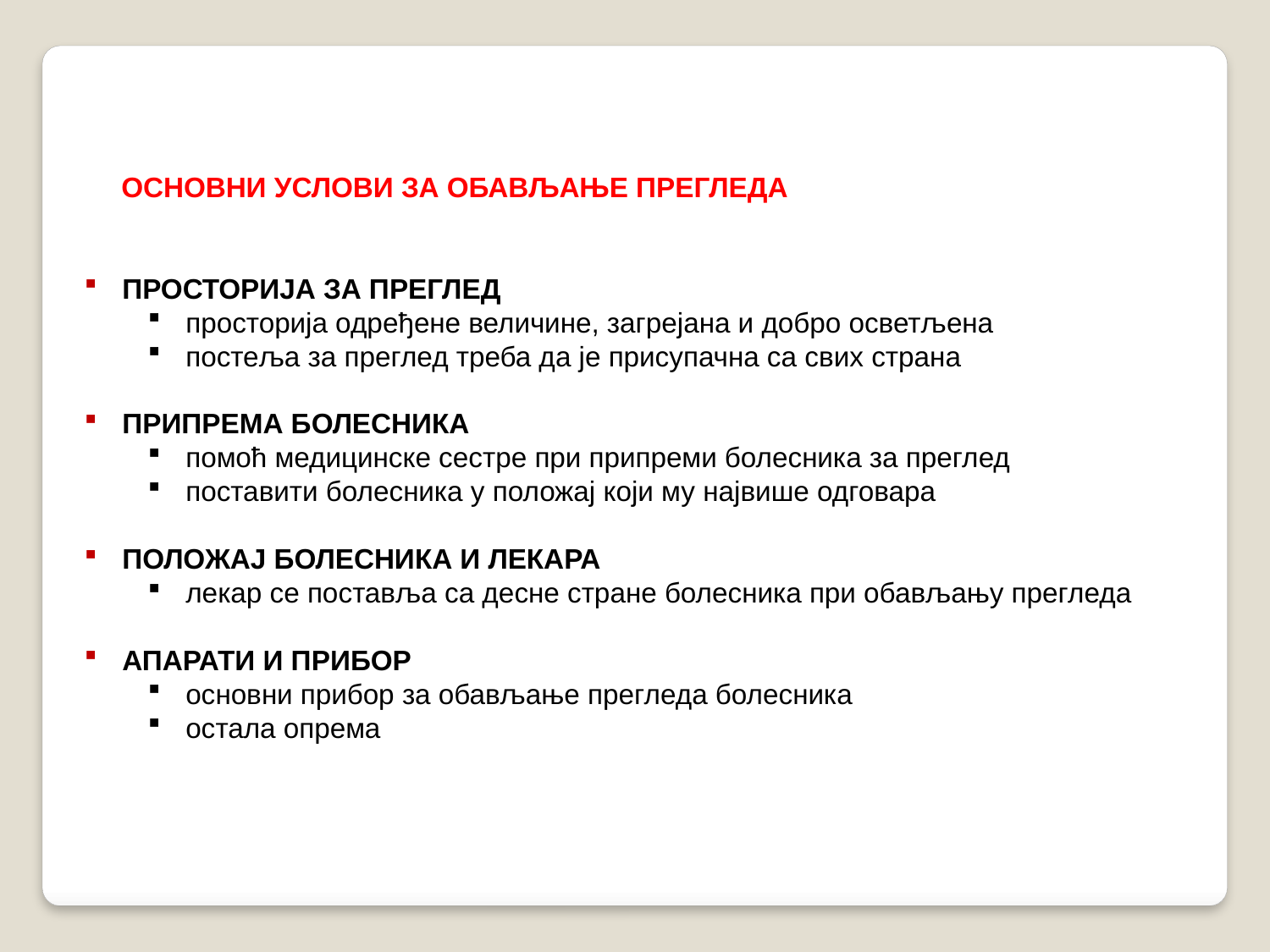

ОСНОВНИ УСЛОВИ ЗА ОБАВЉАЊЕ ПРЕГЛЕДА

 ПРОСТОРИЈА ЗА ПРЕГЛЕД
 просторија одређене величине, загрејана и добро осветљена
 постеља за преглед треба да је присупачна са свих страна

 ПРИПРЕМА БОЛЕСНИКА
 помоћ медицинске сестре при припреми болесника за преглед
 поставити болесника у положај који му највише одговара

 ПОЛОЖАЈ БОЛЕСНИКА И ЛЕКАРА
 лекар се поставља са десне стране болесника при обављању прегледа

 АПАРАТИ И ПРИБОР
 основни прибор за обављање прегледа болесника
 остала опрема